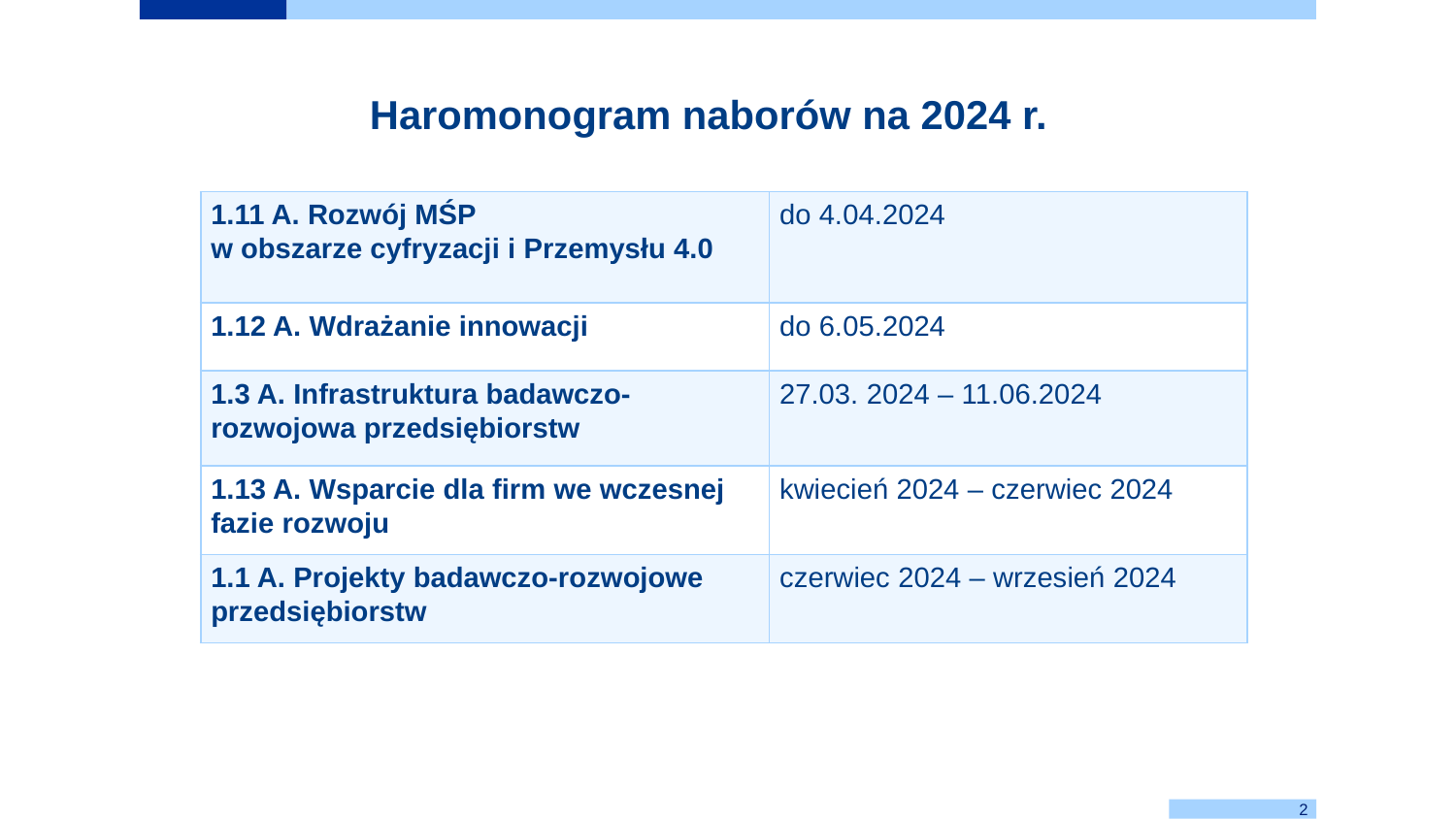

Haromonogram naborów na 2024 r.
| 1.11 A. Rozwój MŚP w obszarze cyfryzacji i Przemysłu 4.0 | do 4.04.2024 |
| --- | --- |
| 1.12 A. Wdrażanie innowacji | do 6.05.2024 |
| 1.3 A. Infrastruktura badawczo-rozwojowa przedsiębiorstw | 27.03. 2024 – 11.06.2024 |
| 1.13 A. Wsparcie dla firm we wczesnej fazie rozwoju | kwiecień 2024 – czerwiec 2024 |
| 1.1 A. Projekty badawczo-rozwojowe przedsiębiorstw | czerwiec 2024 – wrzesień 2024 |
2